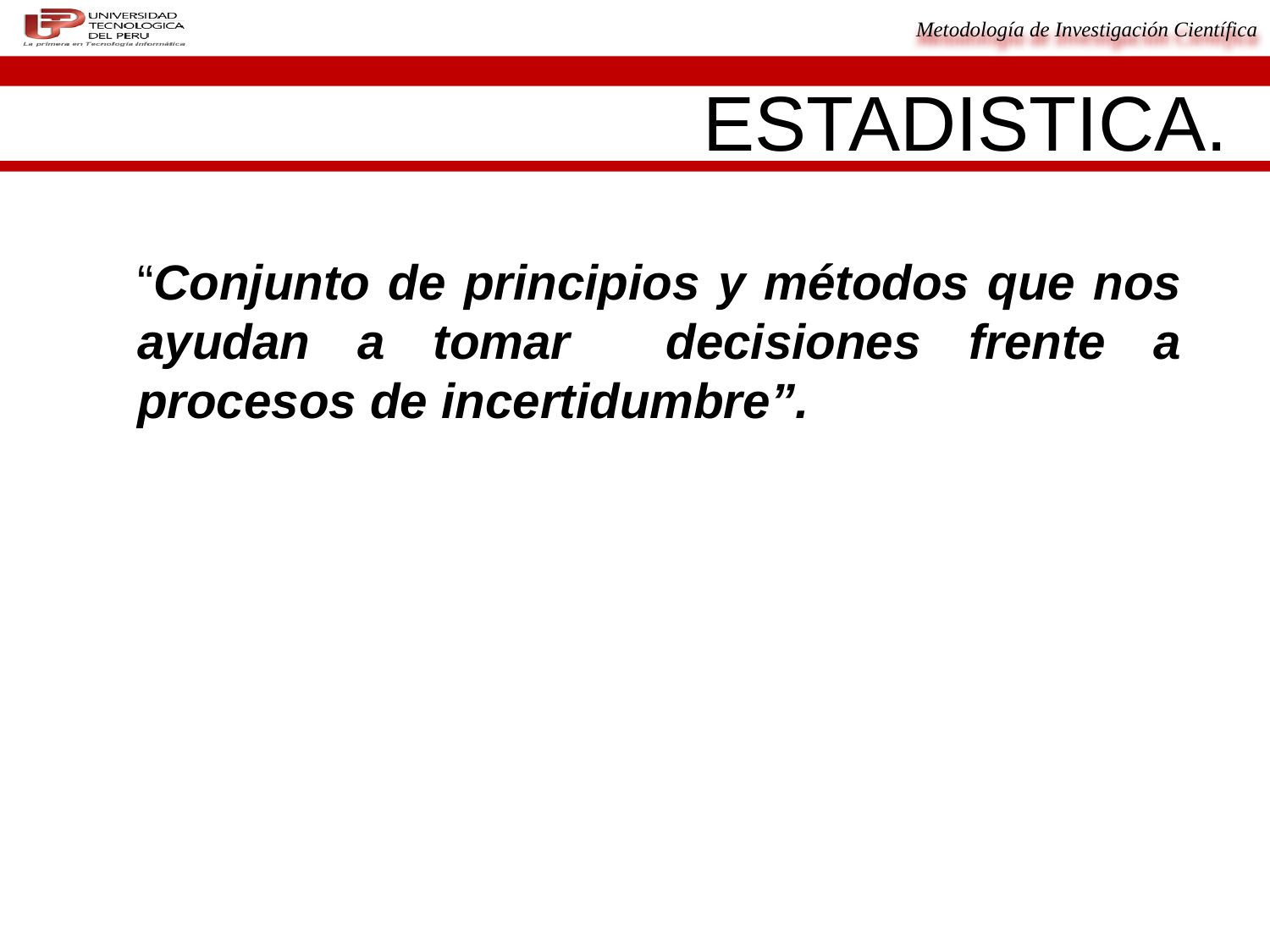

# ESTADISTICA.
“Conjunto de principios y métodos que nos ayudan a tomar  decisiones frente a procesos de incertidumbre”.